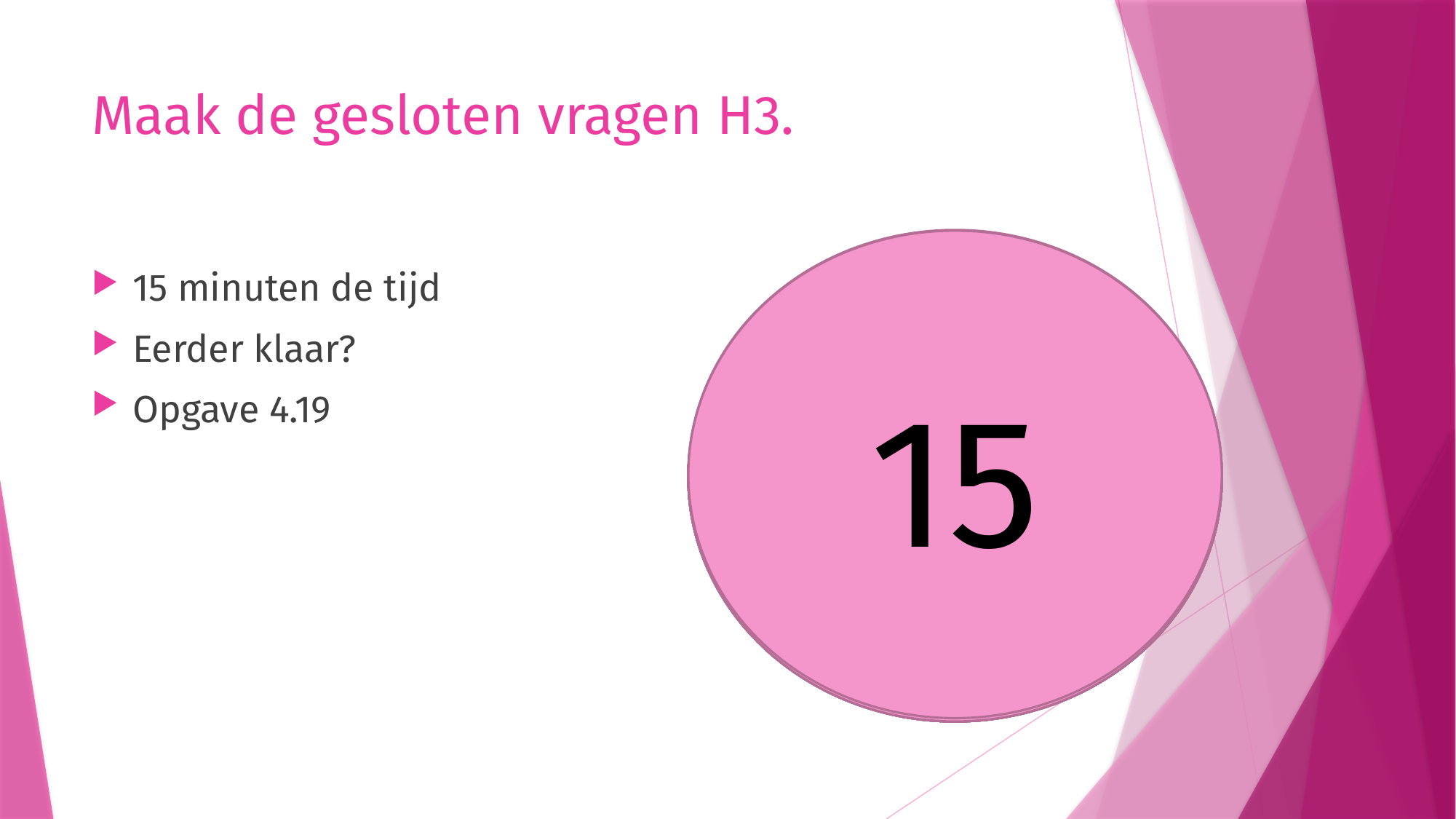

# Maak de gesloten vragen H3.
10
15
9
8
14
13
12
11
5
6
7
4
3
1
2
15 minuten de tijd
Eerder klaar?
Opgave 4.19